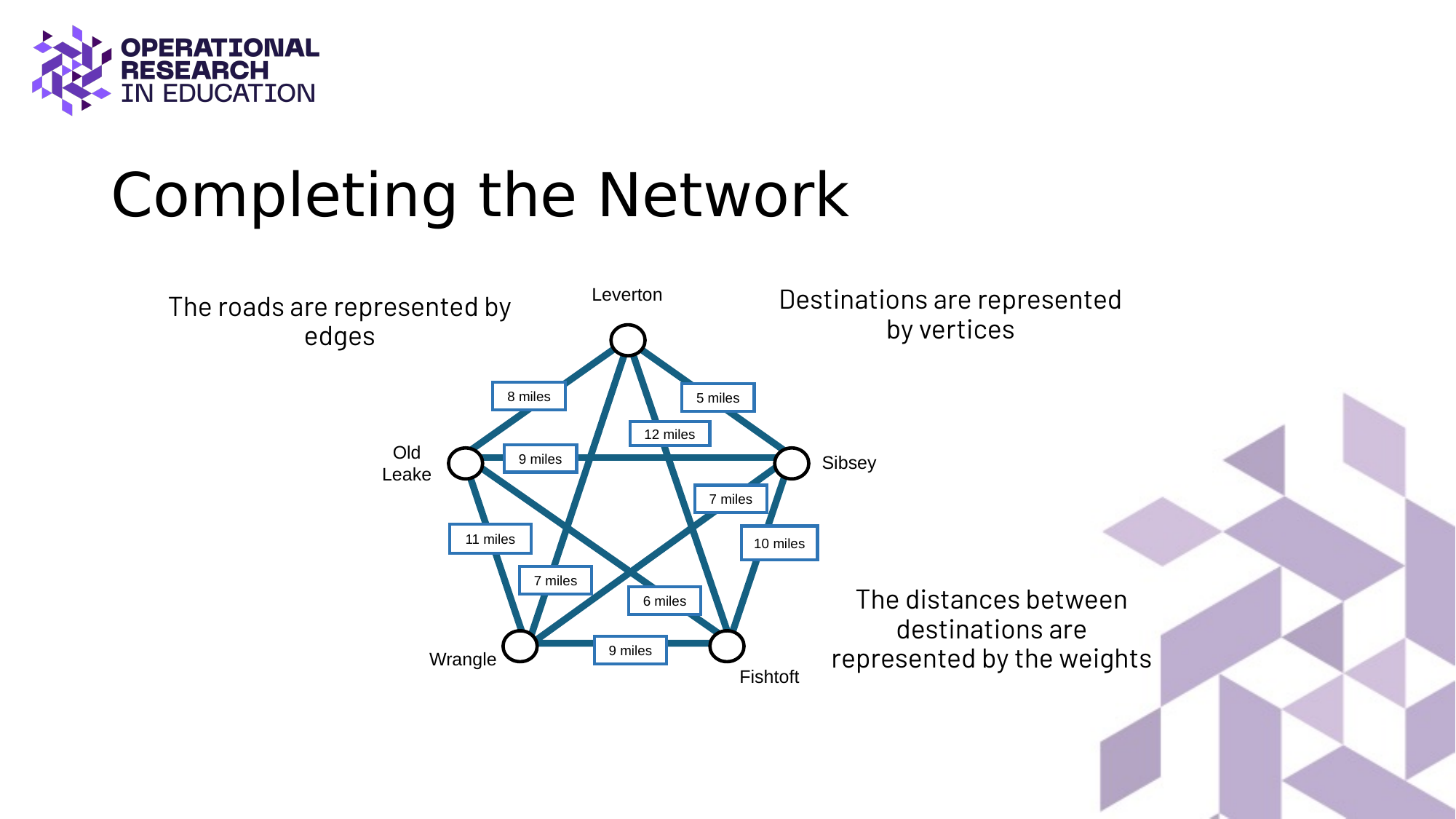

# Completing the Network
Leverton
Sibsey
Old Leake
Wrangle
Fishtoft

Destinations are represented by vertices
The roads are represented by edges

8 miles
5 miles
12 miles
9 miles
7 miles
11 miles
10 miles
7 miles
6 miles
9 miles
The distances between destinations are represented by the weights